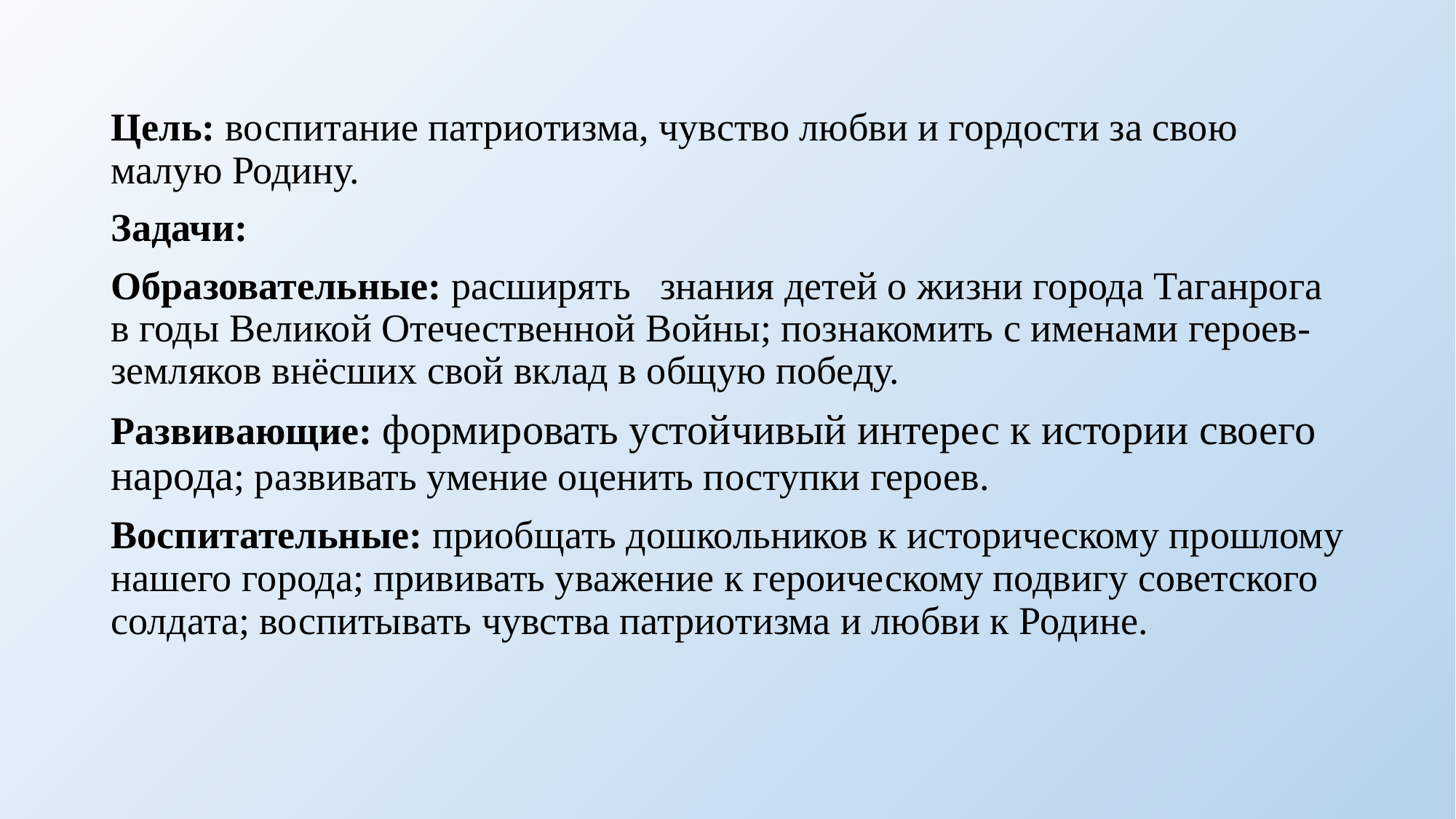

Цель: воспитание патриотизма, чувство любви и гордости за свою малую Родину.
Задачи:
Образовательные: расширять   знания детей о жизни города Таганрога в годы Великой Отечественной Войны; познакомить с именами героев-земляков внёсших свой вклад в общую победу.
Развивающие: формировать устойчивый интерес к истории своего народа; развивать умение оценить поступки героев.
Воспитательные: приобщать дошкольников к историческому прошлому нашего города; прививать уважение к героическому подвигу советского солдата; воспитывать чувства патриотизма и любви к Родине.